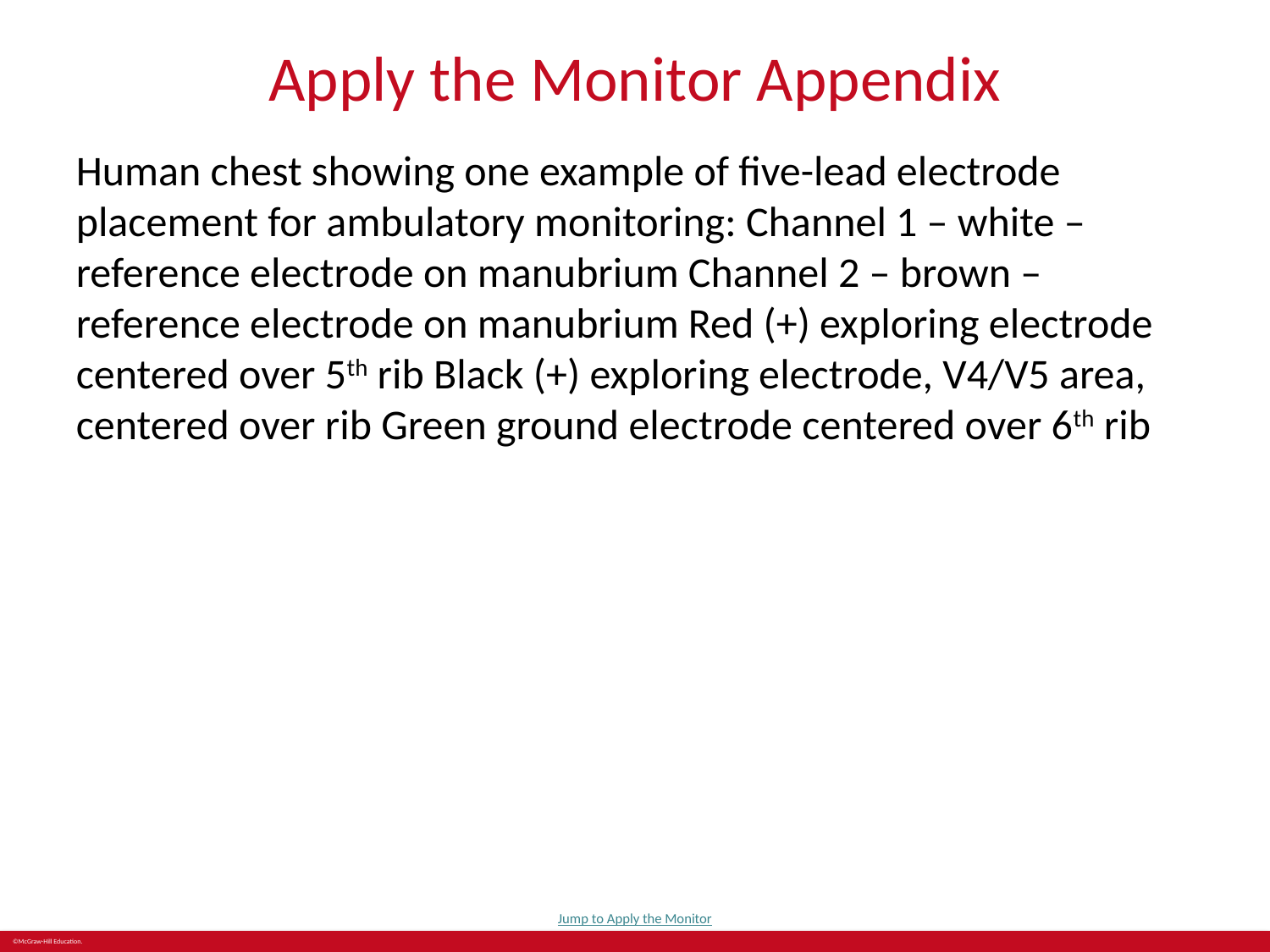

# Apply the Monitor Appendix
Human chest showing one example of five-lead electrode placement for ambulatory monitoring: Channel 1 – white – reference electrode on manubrium Channel 2 – brown – reference electrode on manubrium Red (+) exploring electrode centered over 5th rib Black (+) exploring electrode, V4/V5 area, centered over rib Green ground electrode centered over 6th rib
Jump to Apply the Monitor